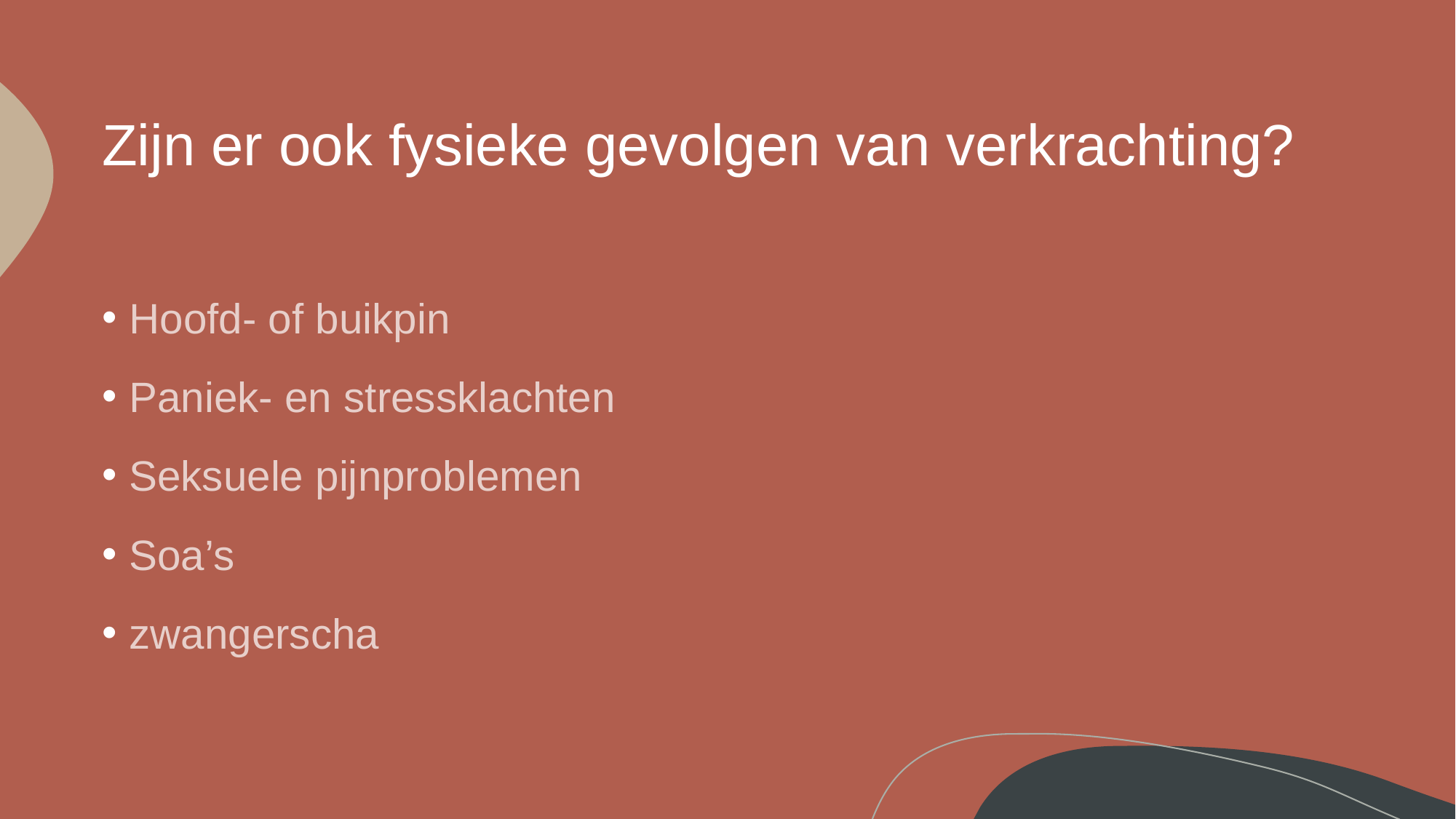

# Zijn er ook fysieke gevolgen van verkrachting?
Hoofd- of buikpin
Paniek- en stressklachten
Seksuele pijnproblemen
Soa’s
zwangerscha